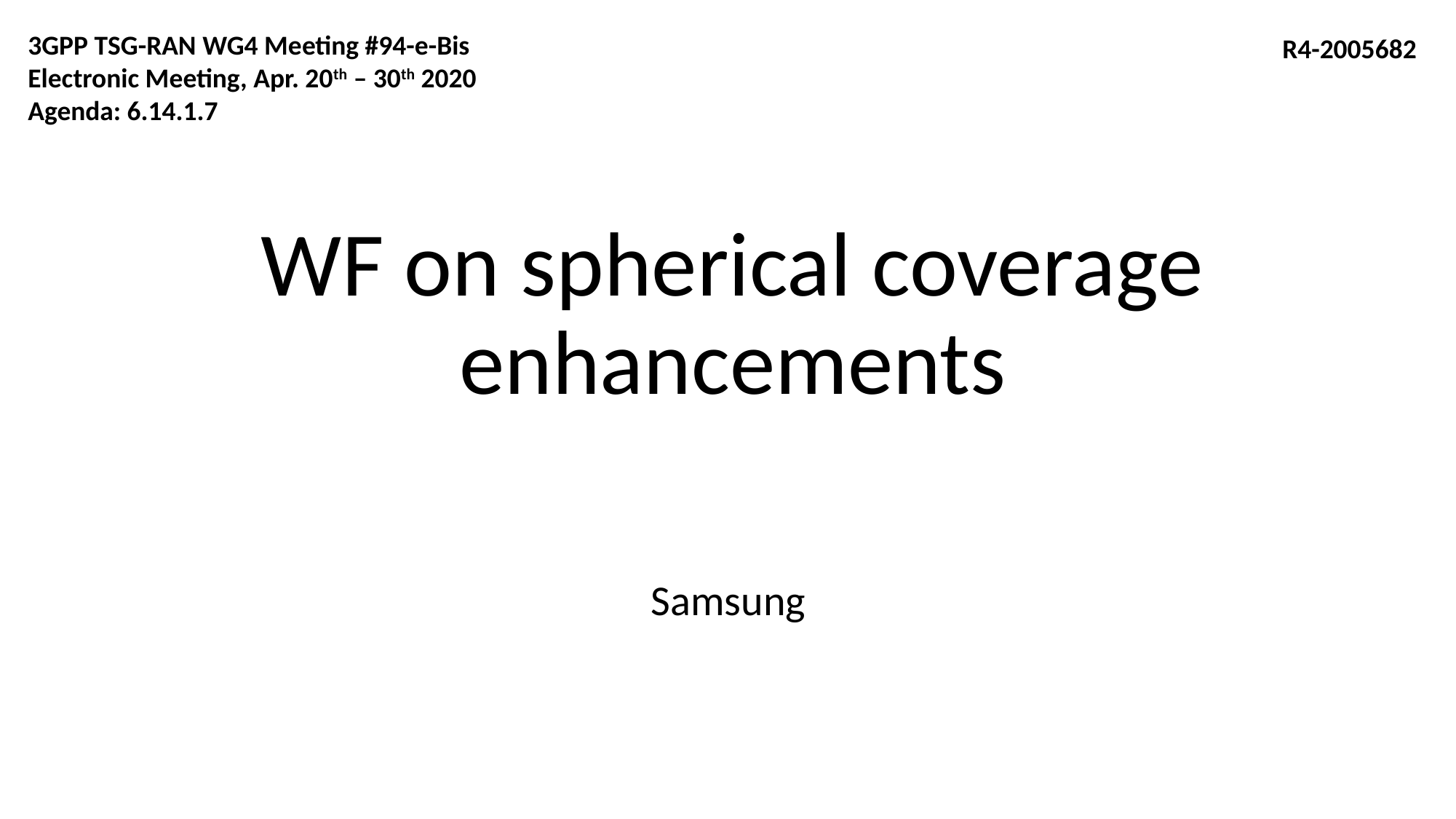

3GPP TSG-RAN WG4 Meeting #94-e-Bis
Electronic Meeting, Apr. 20th – 30th 2020
Agenda: 6.14.1.7
R4-2005682
# WF on spherical coverage enhancements
Samsung